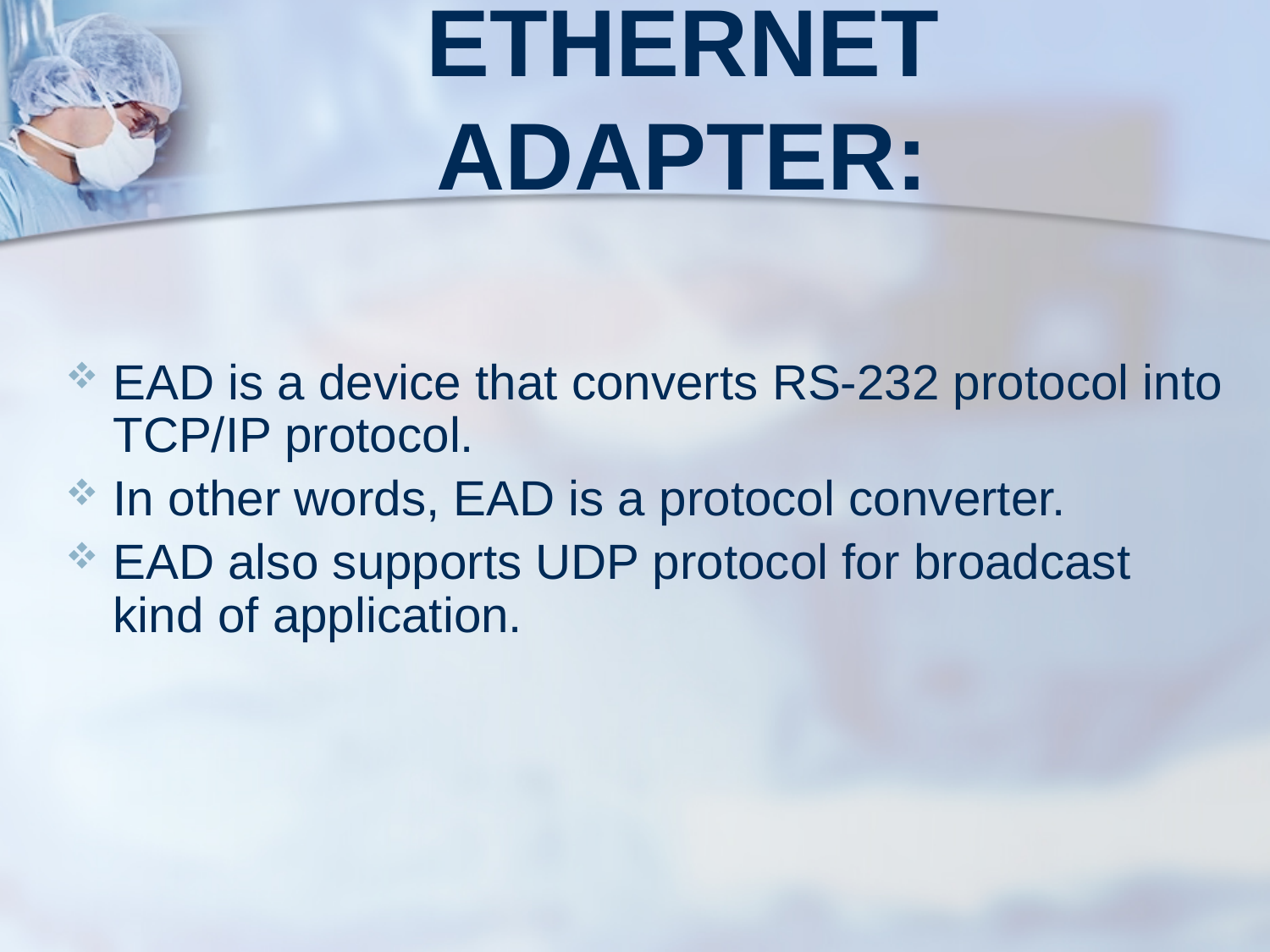

# ETHERNET ADAPTER:

EAD is a device that converts RS-232 protocol into TCP/IP protocol.
In other words, EAD is a protocol converter.
EAD also supports UDP protocol for broadcast kind of application.